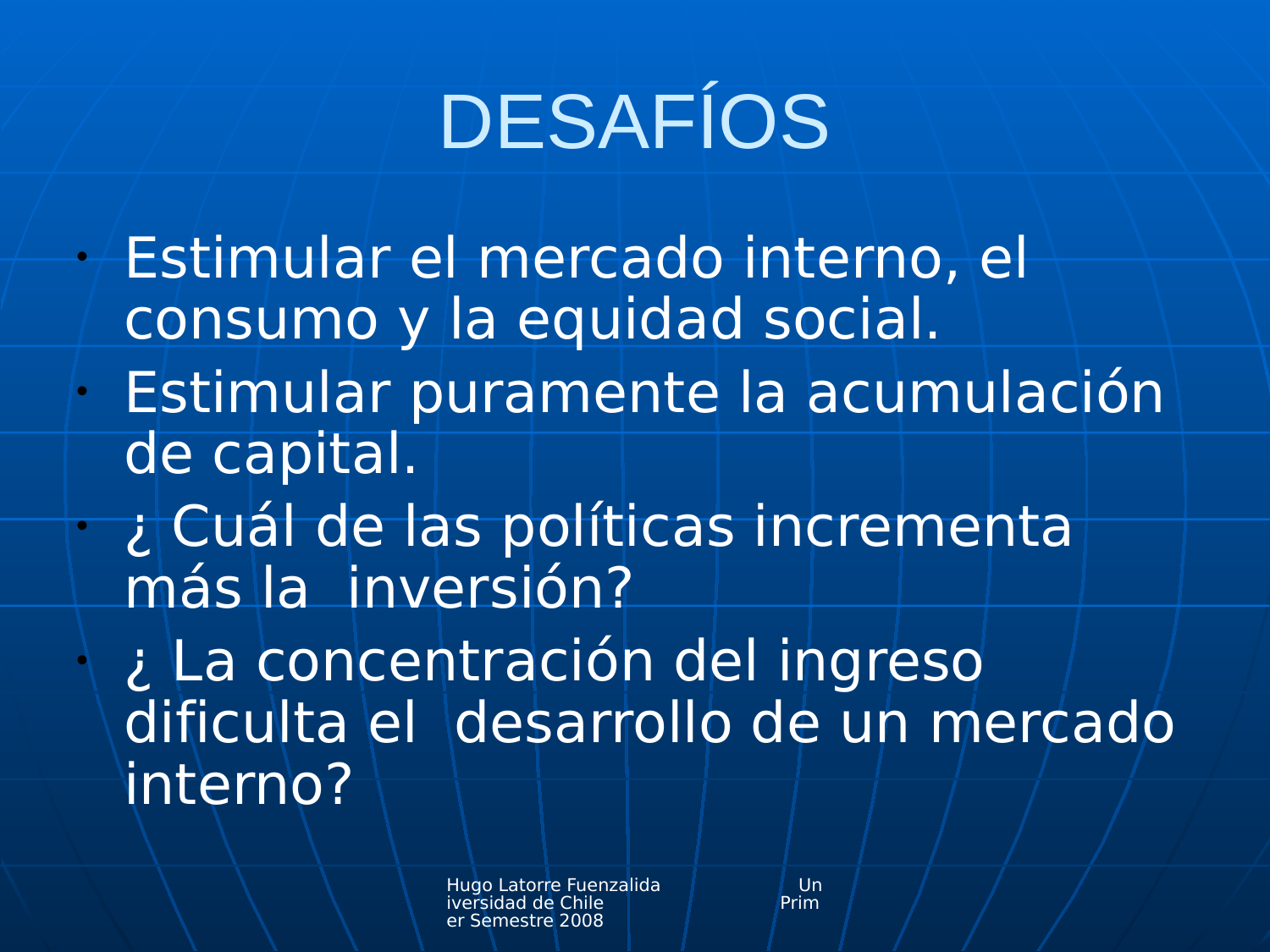

# DESAFÍOS
Estimular el mercado interno, el  consumo y la equidad social.
Estimular puramente la acumulación de capital.
¿ Cuál de las políticas incrementa más la  inversión?
¿ La concentración del ingreso dificulta el  desarrollo de un mercado interno?
Hugo Latorre Fuenzalida                         Universidad de Chile                                Primer Semestre 2008